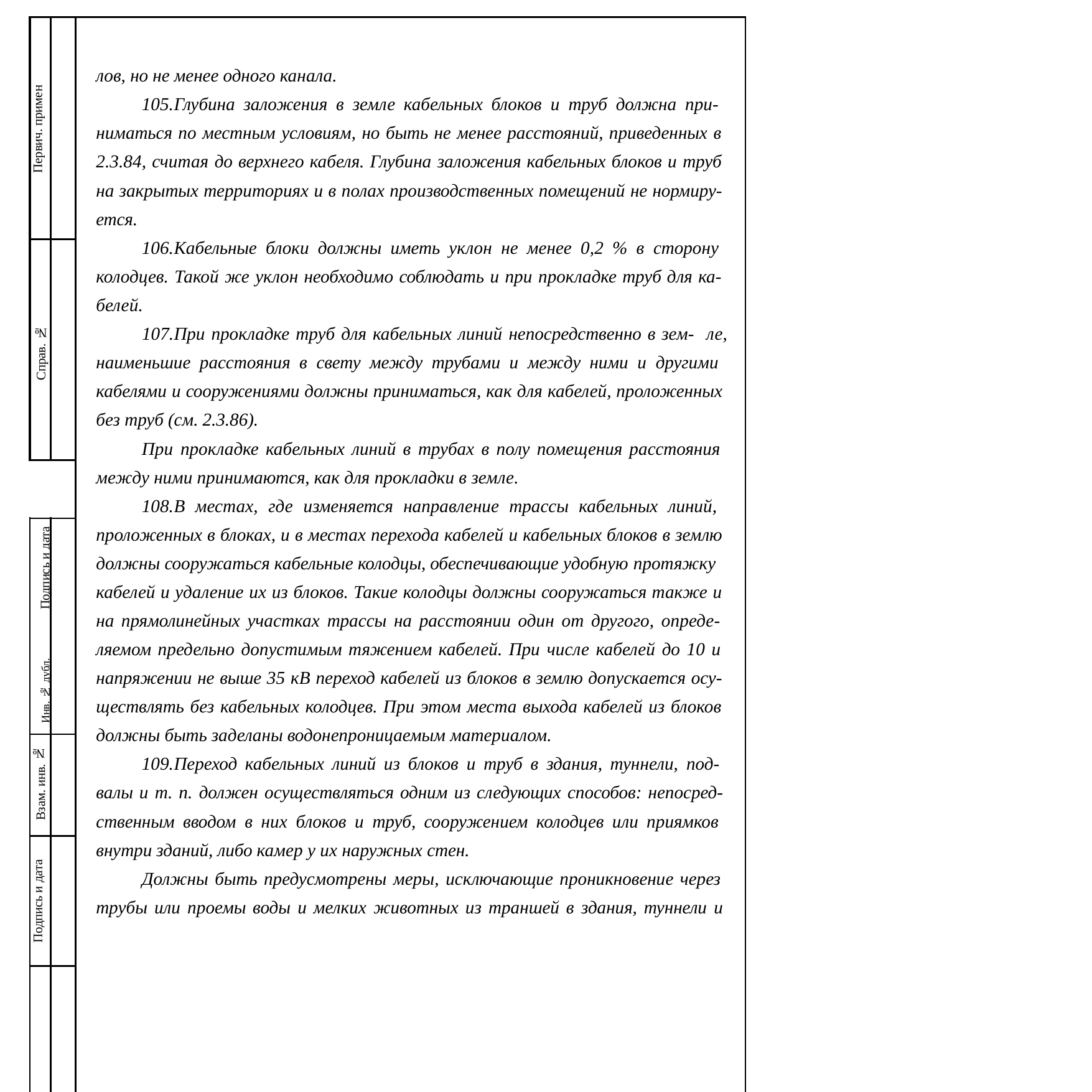

| Первич. примен |  | лов, но не менее одного канала. Глубина заложения в земле кабельных блоков и труб должна при- ниматься по местным условиям, но быть не менее расстояний, приведенных в 2.3.84, считая до верхнего кабеля. Глубина заложения кабельных блоков и труб на закрытых территориях и в полах производственных помещений не нормиру- ется. Кабельные блоки должны иметь уклон не менее 0,2 % в сторону колодцев. Такой же уклон необходимо соблюдать и при прокладке труб для ка- белей. При прокладке труб для кабельных линий непосредственно в зем- ле, наименьшие расстояния в свету между трубами и между ними и другими кабелями и сооружениями должны приниматься, как для кабелей, проложенных без труб (см. 2.3.86). При прокладке кабельных линий в трубах в полу помещения расстояния между ними принимаются, как для прокладки в земле. В местах, где изменяется направление трассы кабельных линий, проложенных в блоках, и в местах перехода кабелей и кабельных блоков в землю должны сооружаться кабельные колодцы, обеспечивающие удобную протяжку кабелей и удаление их из блоков. Такие колодцы должны сооружаться также и на прямолинейных участках трассы на расстоянии один от другого, опреде- ляемом предельно допустимым тяжением кабелей. При числе кабелей до 10 и напряжении не выше 35 кВ переход кабелей из блоков в землю допускается осу- ществлять без кабельных колодцев. При этом места выхода кабелей из блоков должны быть заделаны водонепроницаемым материалом. Переход кабельных линий из блоков и труб в здания, туннели, под- валы и т. п. должен осуществляться одним из следующих способов: непосред- ственным вводом в них блоков и труб, сооружением колодцев или приямков внутри зданий, либо камер у их наружных стен. Должны быть предусмотрены меры, исключающие проникновение через трубы или проемы воды и мелких животных из траншей в здания, туннели и |  |  |  |  |  |  |
| --- | --- | --- | --- | --- | --- | --- | --- | --- |
| Справ. № |  |  |  |  |  |  |  |  |
|  |  |  |  |  |  |  |  |  |
| Инв. № дубл. Подпись и дата |  |  |  |  |  |  |  |  |
| Взам. инв. № |  |  |  |  |  |  |  |  |
| Подпись и дата |  |  |  |  |  |  |  |  |
| Инв. № подл |  |  |  |  |  |  |  |  |
|  |  |  |  |  |  |  | ТПЭ-КЭС. Техническая информация для проектирования | лист |
|  |  |  |  |  |  |  |  |  |
|  |  |  |  |  |  |  |  | 24 |
|  |  | Изм | Лист | № документа | Подпись | Дата |  |  |